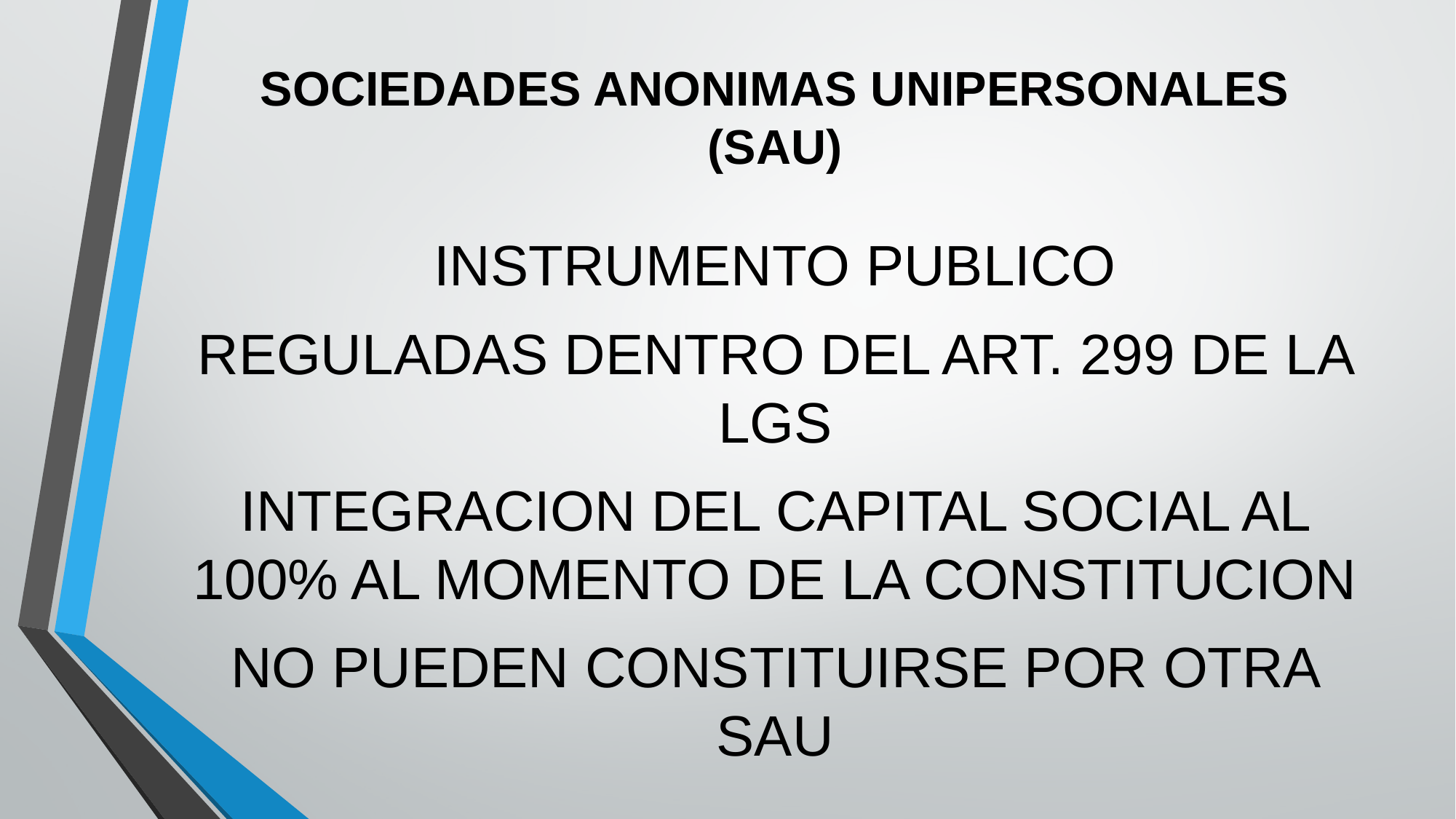

# SOCIEDADES ANONIMAS UNIPERSONALES (SAU)
INSTRUMENTO PUBLICO
REGULADAS DENTRO DEL ART. 299 DE LA LGS
INTEGRACION DEL CAPITAL SOCIAL AL 100% AL MOMENTO DE LA CONSTITUCION
NO PUEDEN CONSTITUIRSE POR OTRA SAU